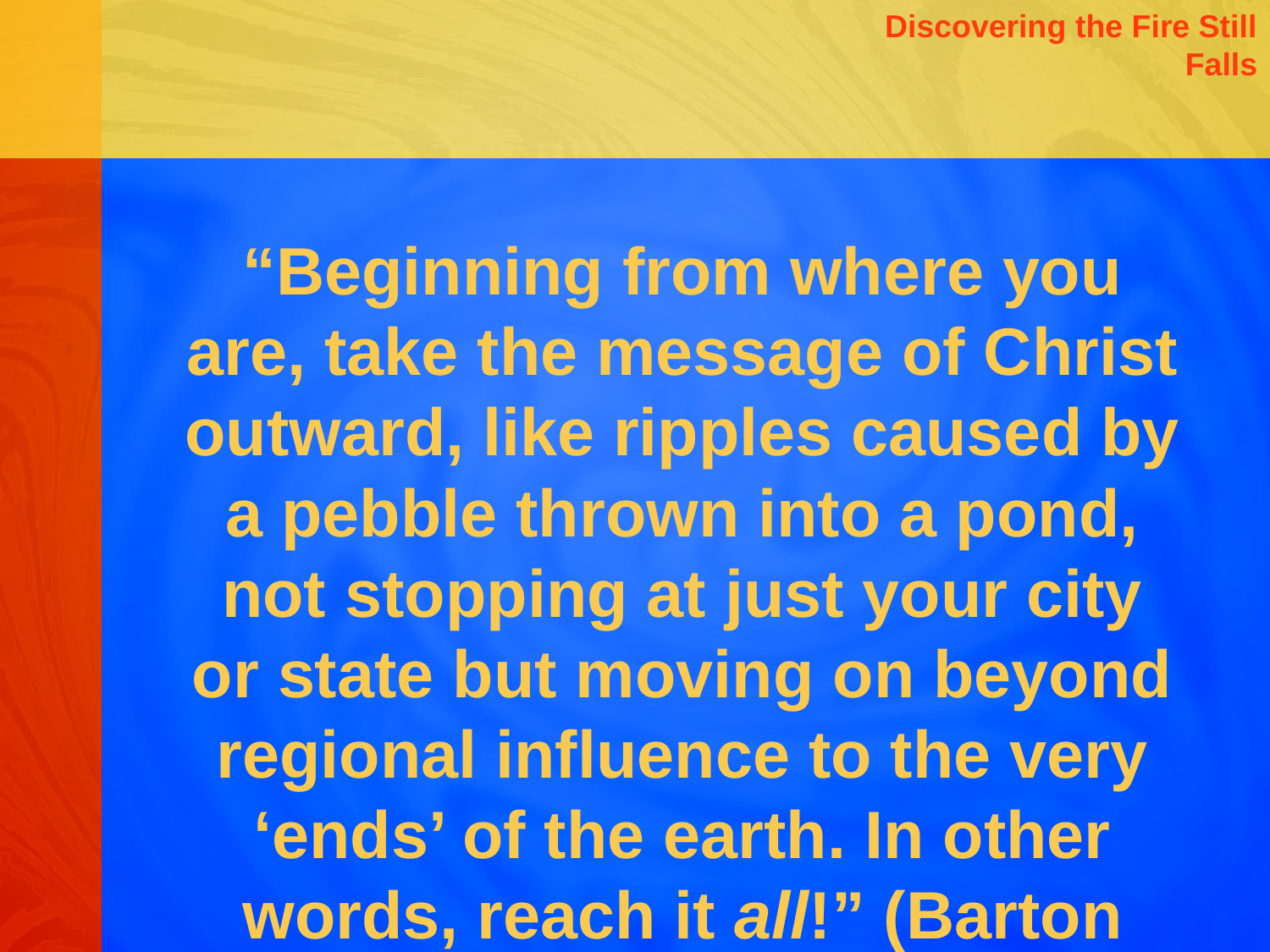

Discovering the Fire Still Falls
“Beginning from where you are, take the message of Christ outward, like ripples caused by a pebble thrown into a pond, not stopping at just your city or state but moving on beyond regional influence to the very ‘ends’ of the earth. In other words, reach it all!” (Barton 1999, 10)